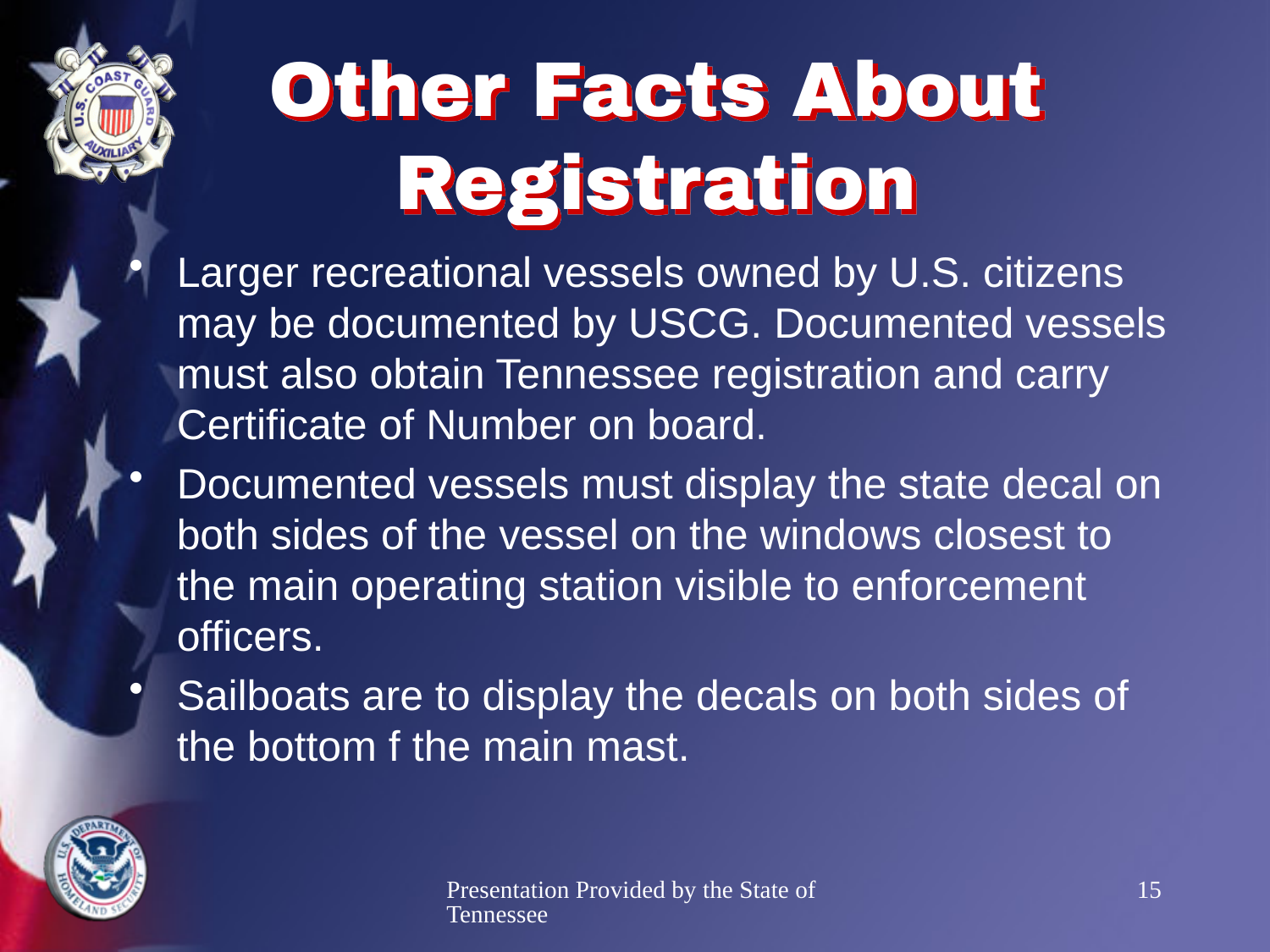

# Other Facts About Registration
Larger recreational vessels owned by U.S. citizens may be documented by USCG. Documented vessels must also obtain Tennessee registration and carry Certificate of Number on board.
Documented vessels must display the state decal on both sides of the vessel on the windows closest to the main operating station visible to enforcement officers.
Sailboats are to display the decals on both sides of the bottom f the main mast.
Presentation Provided by the State of Tennessee
15